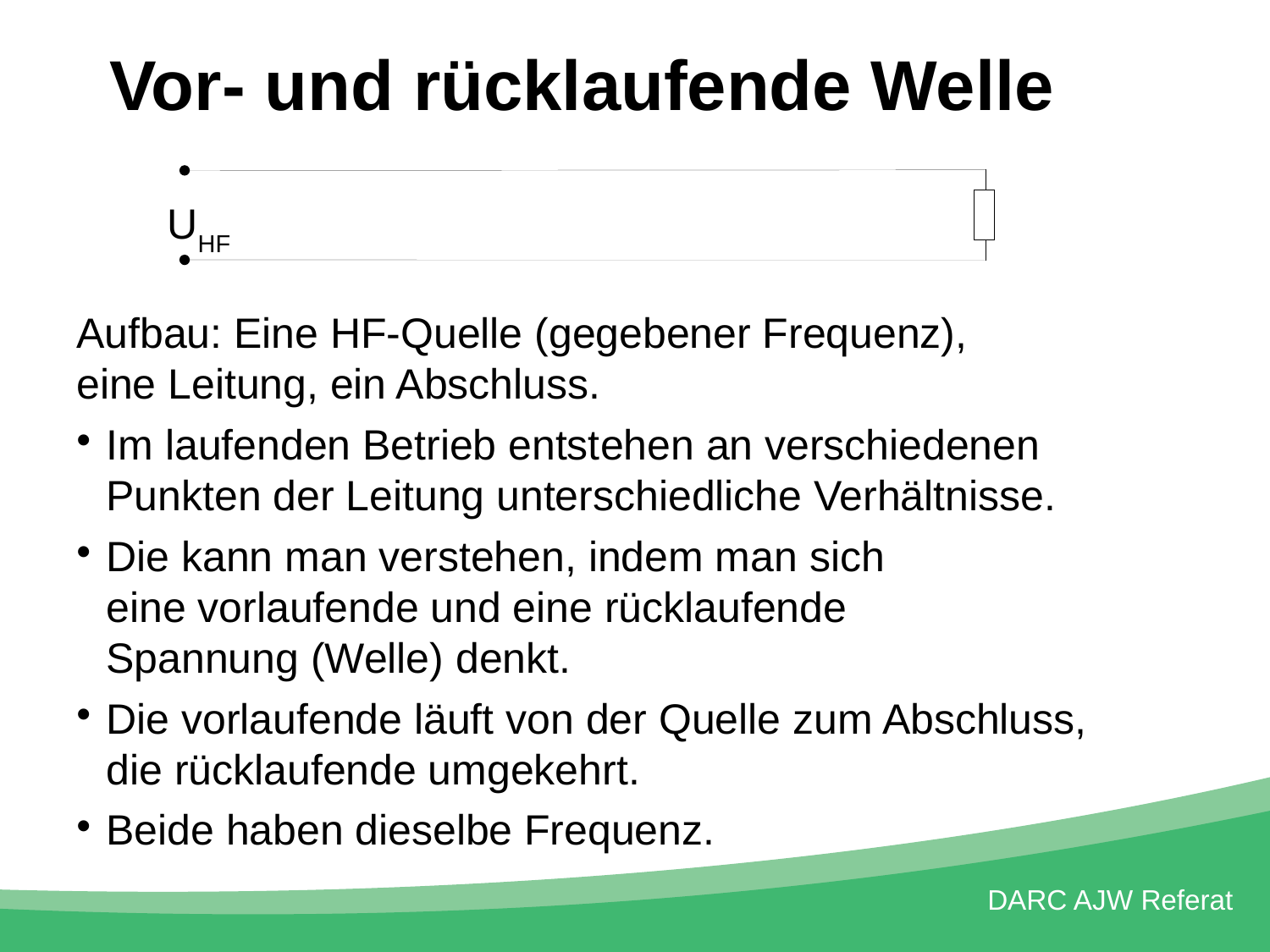

Vor- und rücklaufende Welle

UHF

Aufbau: Eine HF-Quelle (gegebener Frequenz),
eine Leitung, ein Abschluss.
Im laufenden Betrieb entstehen an verschiedenen
Punkten der Leitung unterschiedliche Verhältnisse.
Die kann man verstehen, indem man sich
eine vorlaufende und eine rücklaufende
Spannung (Welle) denkt.
Die vorlaufende läuft von der Quelle zum Abschluss,
die rücklaufende umgekehrt.
Beide haben dieselbe Frequenz.